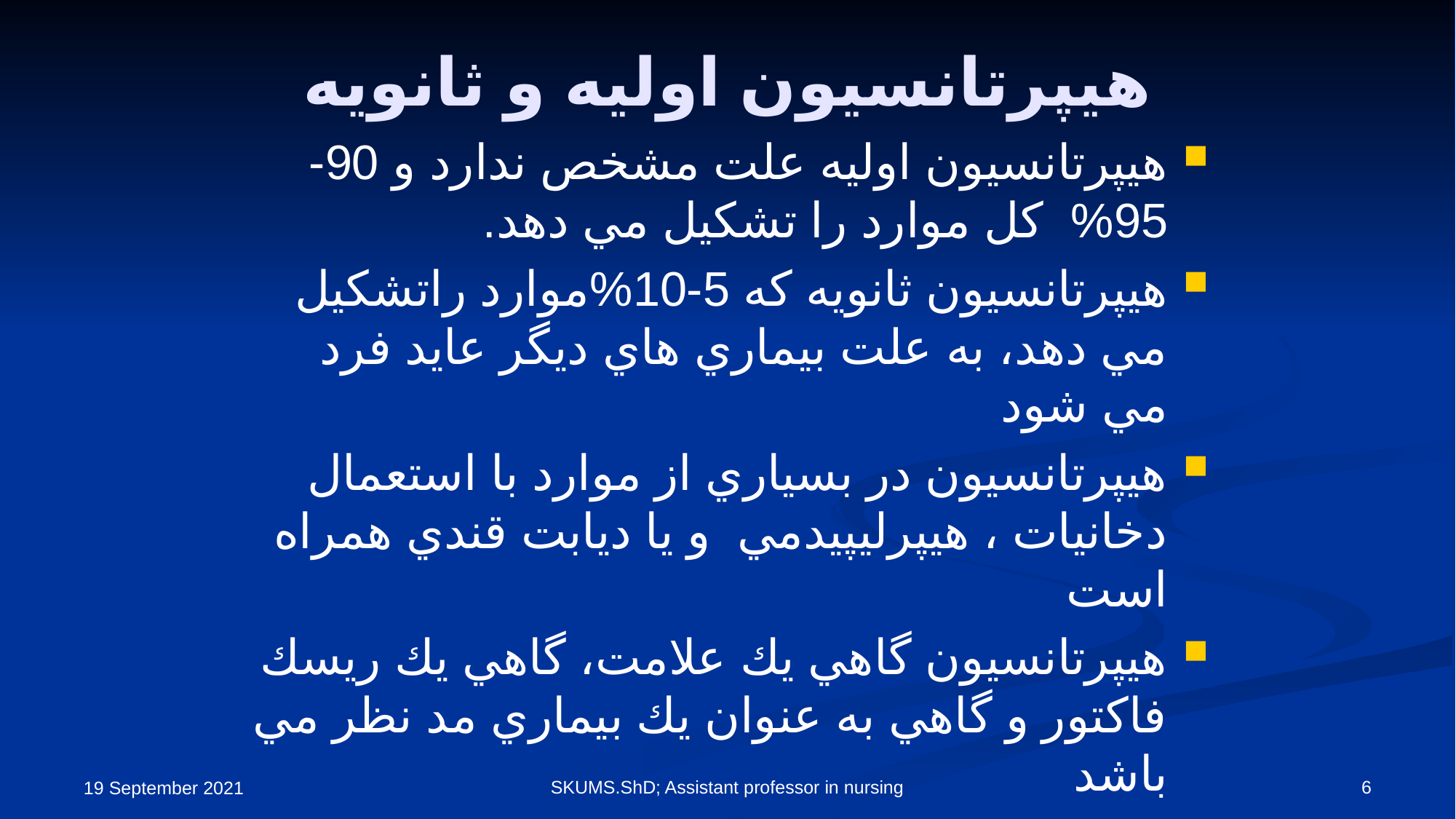

# هيپرتانسيون اوليه و ثانويه
هيپرتانسيون اوليه علت مشخص ندارد و 90-95%  كل موارد را تشكيل مي دهد.
هيپرتانسيون ثانويه كه 5-10%موارد راتشكيل مي دهد، به علت بيماري هاي ديگر عايد فرد مي شود
هيپرتانسيون در بسياري از موارد با استعمال دخانيات ، هيپرليپيدمي  و يا ديابت قندي همراه است
هيپرتانسيون گاهي يك علامت، گاهي يك ريسك فاكتور و گاهي به عنوان يك بيماري مد نظر مي باشد
در طولاني مدت مي تواند اثرات مخربي درعروق قلب، مغز، كليه، چشم و ديگر قسمت هاي بدن داشته باشد.
SKUMS.ShD; Assistant professor in nursing
6
19 September 2021